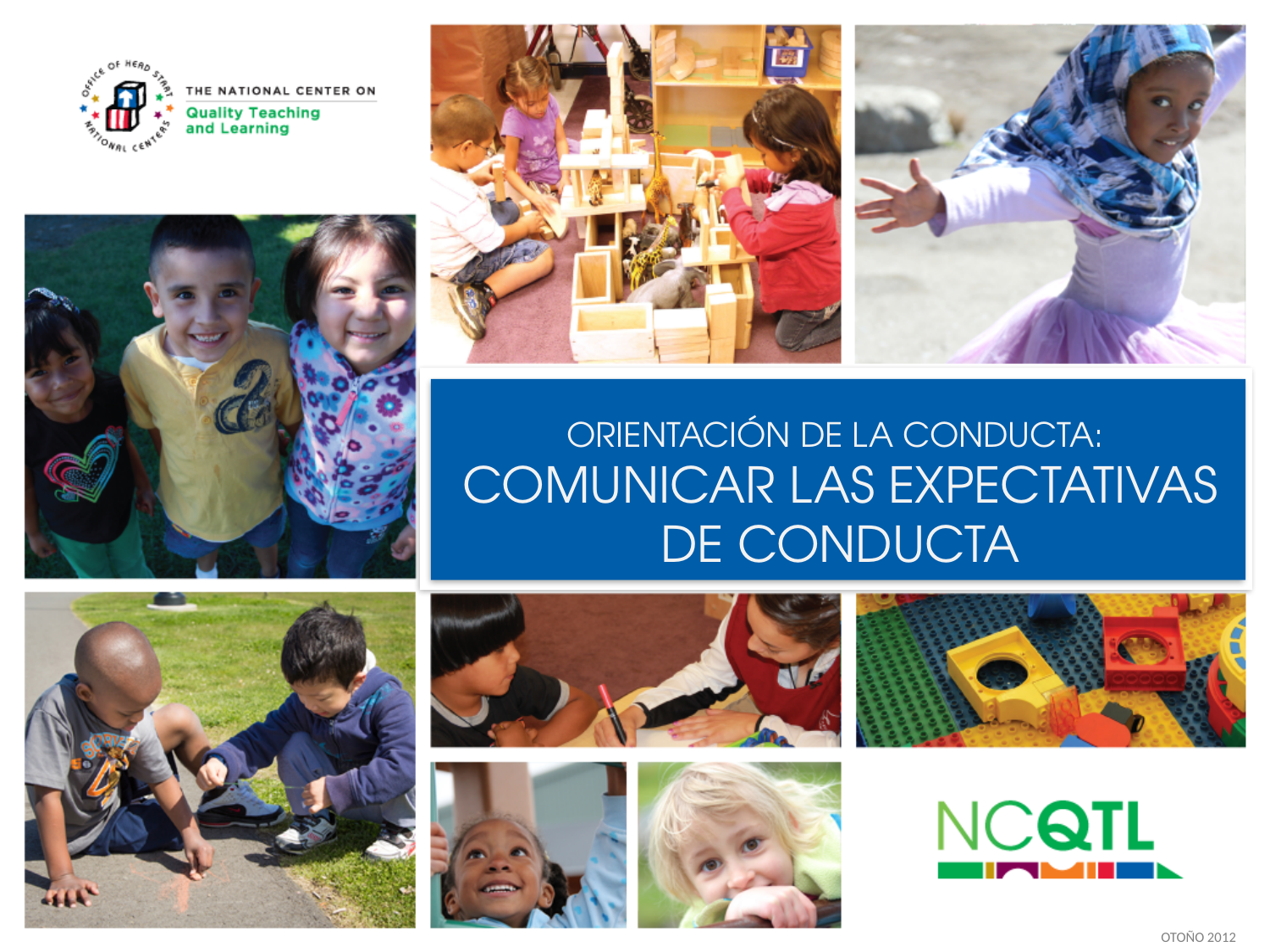

# Orientación de LA conducta: comunicar las expectativas de conducta
OTOÑO 2012